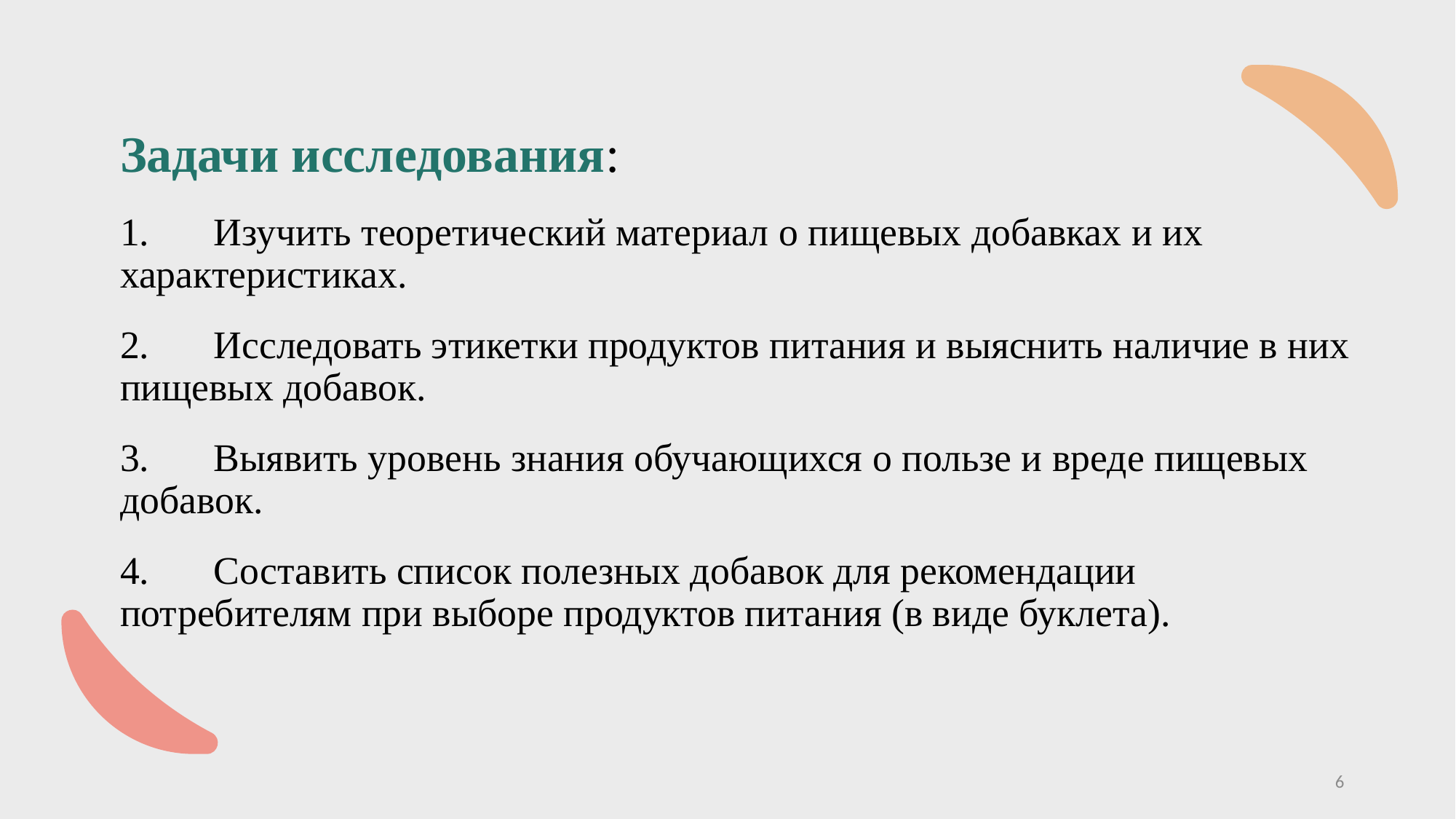

Задачи исследования:
1.	Изучить теоретический материал о пищевых добавках и их характеристиках.
2.	Исследовать этикетки продуктов питания и выяснить наличие в них пищевых добавок.
3.	Выявить уровень знания обучающихся о пользе и вреде пищевых добавок.
4.	Составить список полезных добавок для рекомендации потребителям при выборе продуктов питания (в виде буклета).

6